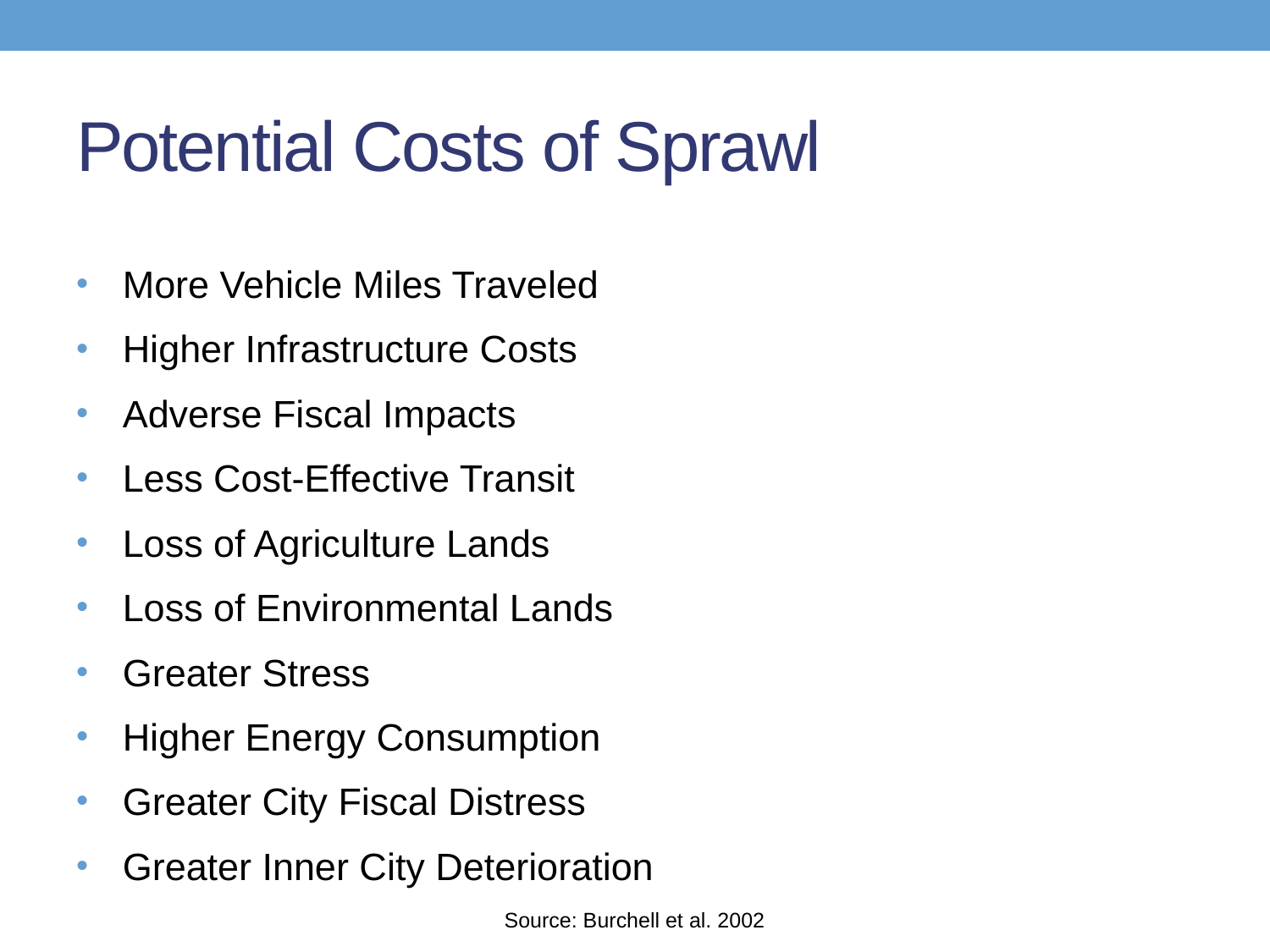

# Potential Costs of Sprawl
More Vehicle Miles Traveled
Higher Infrastructure Costs
Adverse Fiscal Impacts
Less Cost-Effective Transit
Loss of Agriculture Lands
Loss of Environmental Lands
Greater Stress
Higher Energy Consumption
Greater City Fiscal Distress
Greater Inner City Deterioration
Source: Burchell et al. 2002